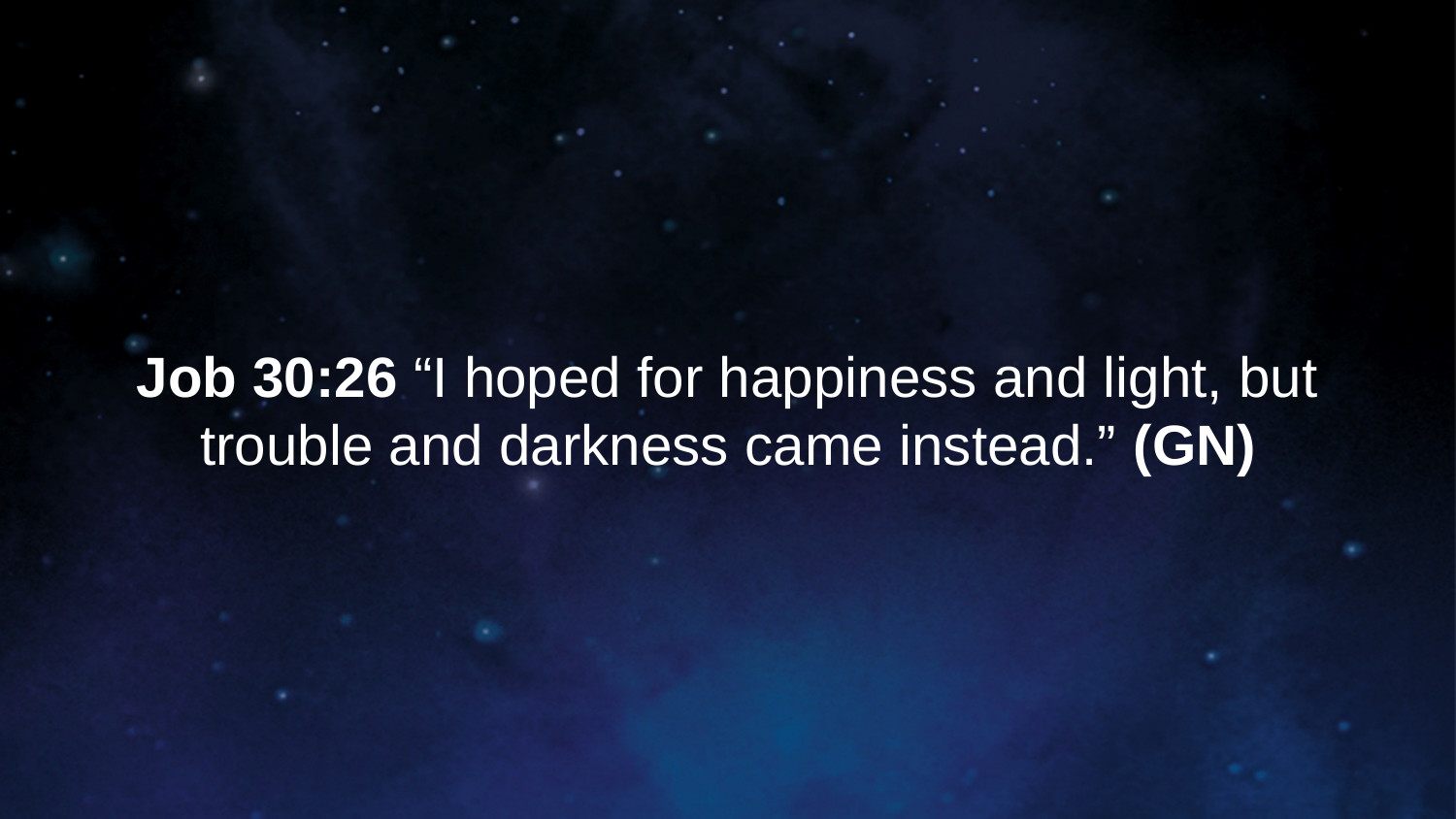

# Job 30:26 “I hoped for happiness and light, but trouble and darkness came instead.” (GN)